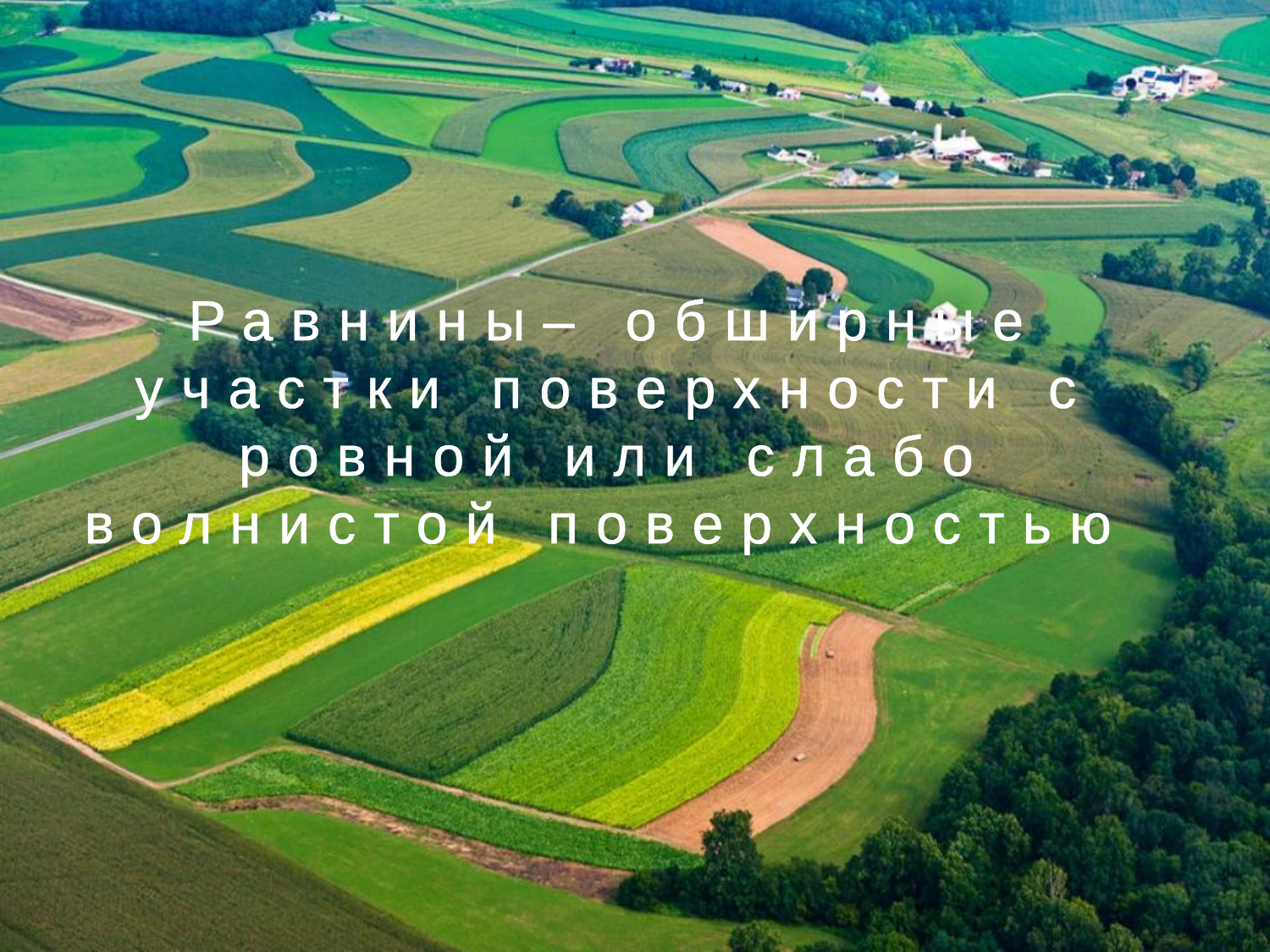

Равнины– обширные участки поверхности с ровной или слабо волнистой поверхностью